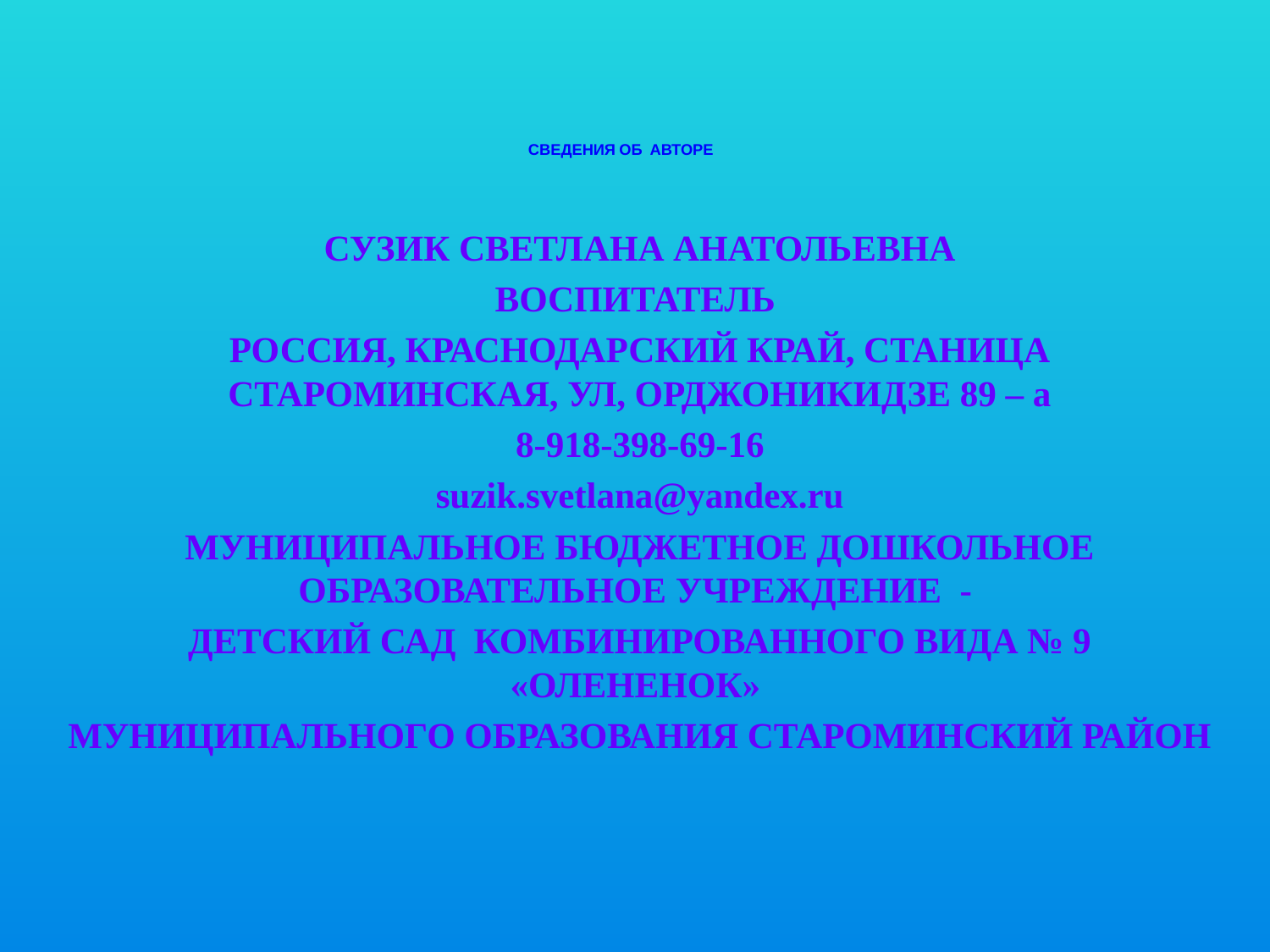

# СВЕДЕНИЯ ОБ  АВТОРЕ
СУЗИК СВЕТЛАНА АНАТОЛЬЕВНА
ВОСПИТАТЕЛЬ
РОССИЯ, КРАСНОДАРСКИЙ КРАЙ, СТАНИЦА СТАРОМИНСКАЯ, УЛ, ОРДЖОНИКИДЗЕ 89 – а
8-918-398-69-16
suzik.svetlana@yandex.ru
МУНИЦИПАЛЬНОЕ БЮДЖЕТНОЕ ДОШКОЛЬНОЕ ОБРАЗОВАТЕЛЬНОЕ УЧРЕЖДЕНИЕ  -
ДЕТСКИЙ САД  КОМБИНИРОВАННОГО ВИДА № 9 «ОЛЕНЕНОК»
МУНИЦИПАЛЬНОГО ОБРАЗОВАНИЯ СТАРОМИНСКИЙ РАЙОН